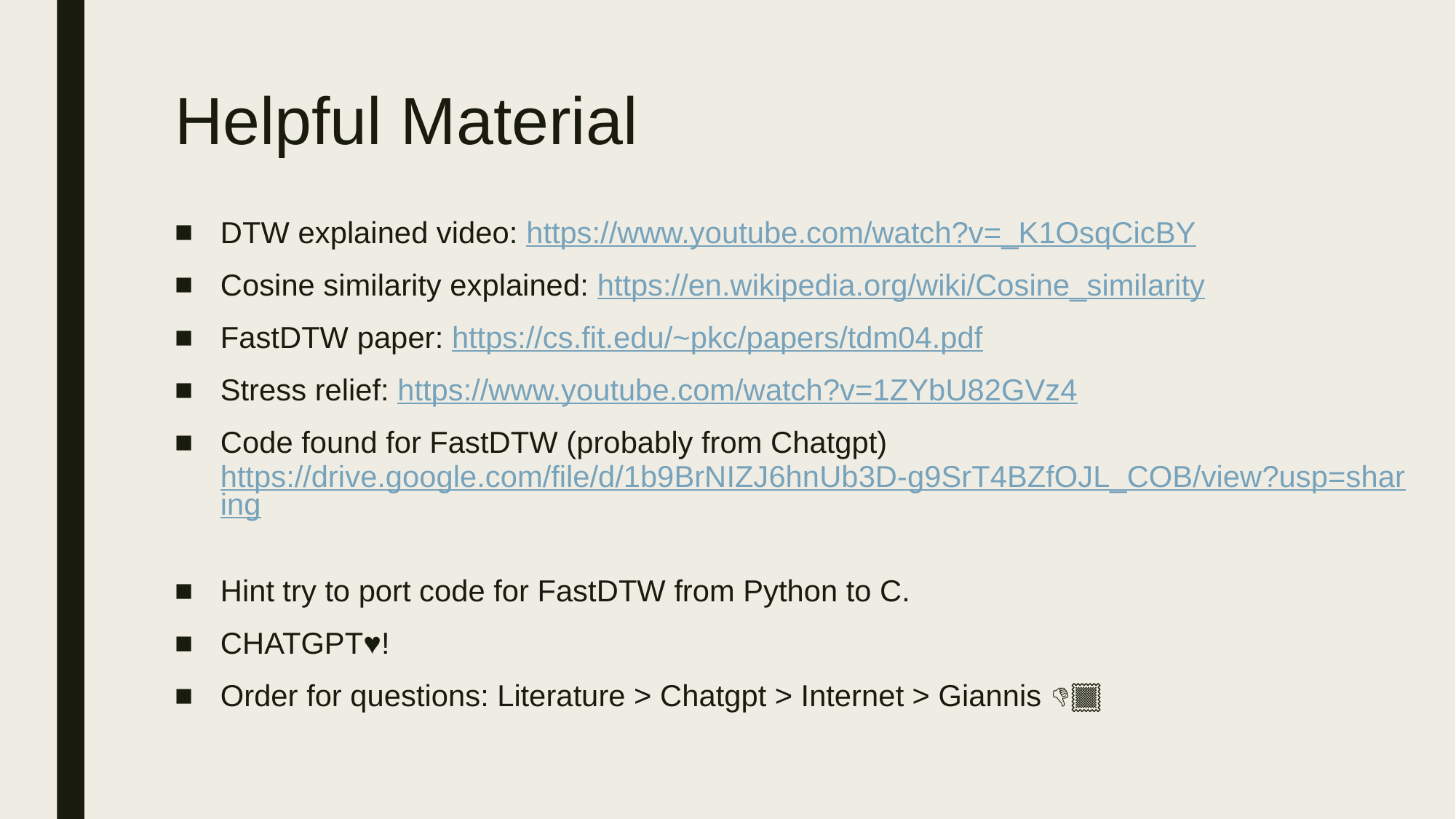

# Helpful Material
DTW explained video: https://www.youtube.com/watch?v=_K1OsqCicBY
Cosine similarity explained: https://en.wikipedia.org/wiki/Cosine_similarity
FastDTW paper: https://cs.fit.edu/~pkc/papers/tdm04.pdf
Stress relief: https://www.youtube.com/watch?v=1ZYbU82GVz4
Code found for FastDTW (probably from Chatgpt) https://drive.google.com/file/d/1b9BrNIZJ6hnUb3D-g9SrT4BZfOJL_COB/view?usp=sharing
Hint try to port code for FastDTW from Python to C.
CHATGPT♥!
Order for questions: Literature > Chatgpt > Internet > Giannis 👎🏽